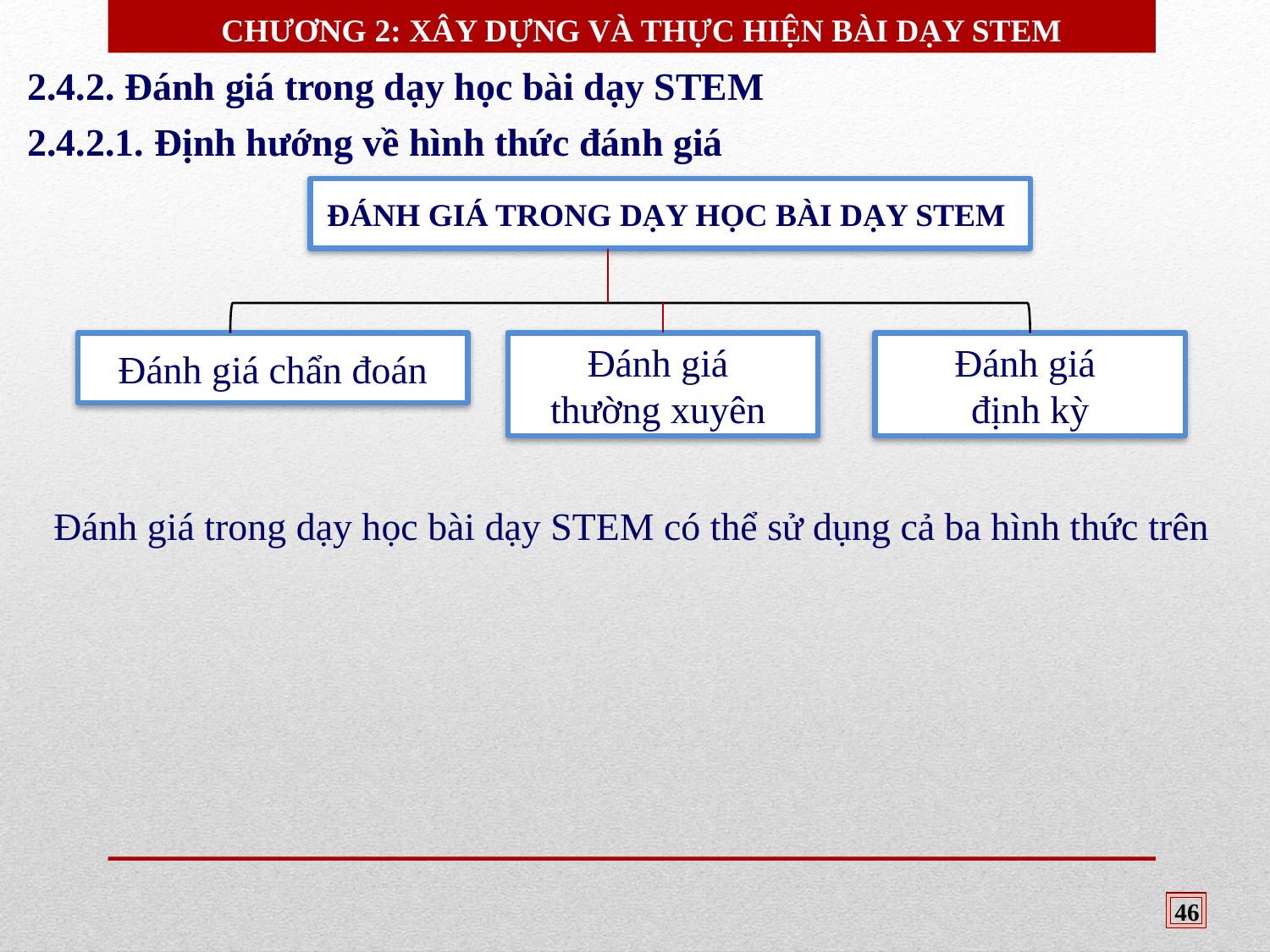

CHƯƠNG 2: XÂY DỰNG VÀ THỰC HIỆN BÀI DẠY STEM
2.4.2. Đánh giá trong dạy học bài dạy STEM
2.4.2.1.	Định hướng về hình thức đánh giá
ĐÁNH GIÁ TRONG DẠY HỌC BÀI DẠY STEM
Đánh giá chẩn đoán
Đánh giá
thường xuyên
Đánh giá
định kỳ
Đánh giá trong dạy học bài dạy STEM có thể sử dụng cả ba hình thức trên
46